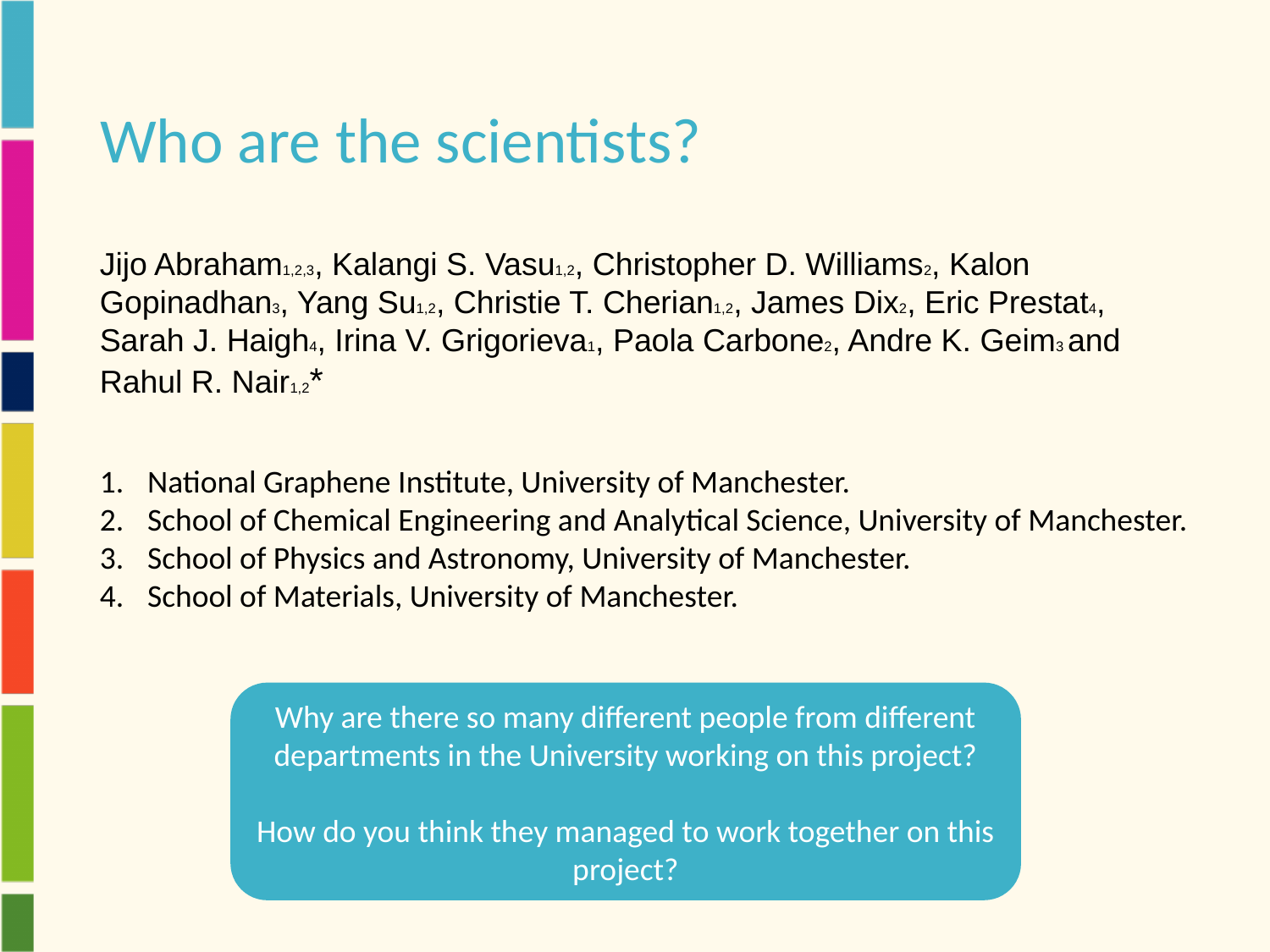

# Who are the scientists?
Jijo Abraham1,2,3, Kalangi S. Vasu1,2, Christopher D. Williams2, Kalon Gopinadhan3, Yang Su1,2, Christie T. Cherian1,2, James Dix2, Eric Prestat4, Sarah J. Haigh4, Irina V. Grigorieva1, Paola Carbone2, Andre K. Geim3 and Rahul R. Nair1,2*
National Graphene Institute, University of Manchester.
School of Chemical Engineering and Analytical Science, University of Manchester.
School of Physics and Astronomy, University of Manchester.
School of Materials, University of Manchester.
Why are there so many different people from different departments in the University working on this project?

How do you think they managed to work together on this project?